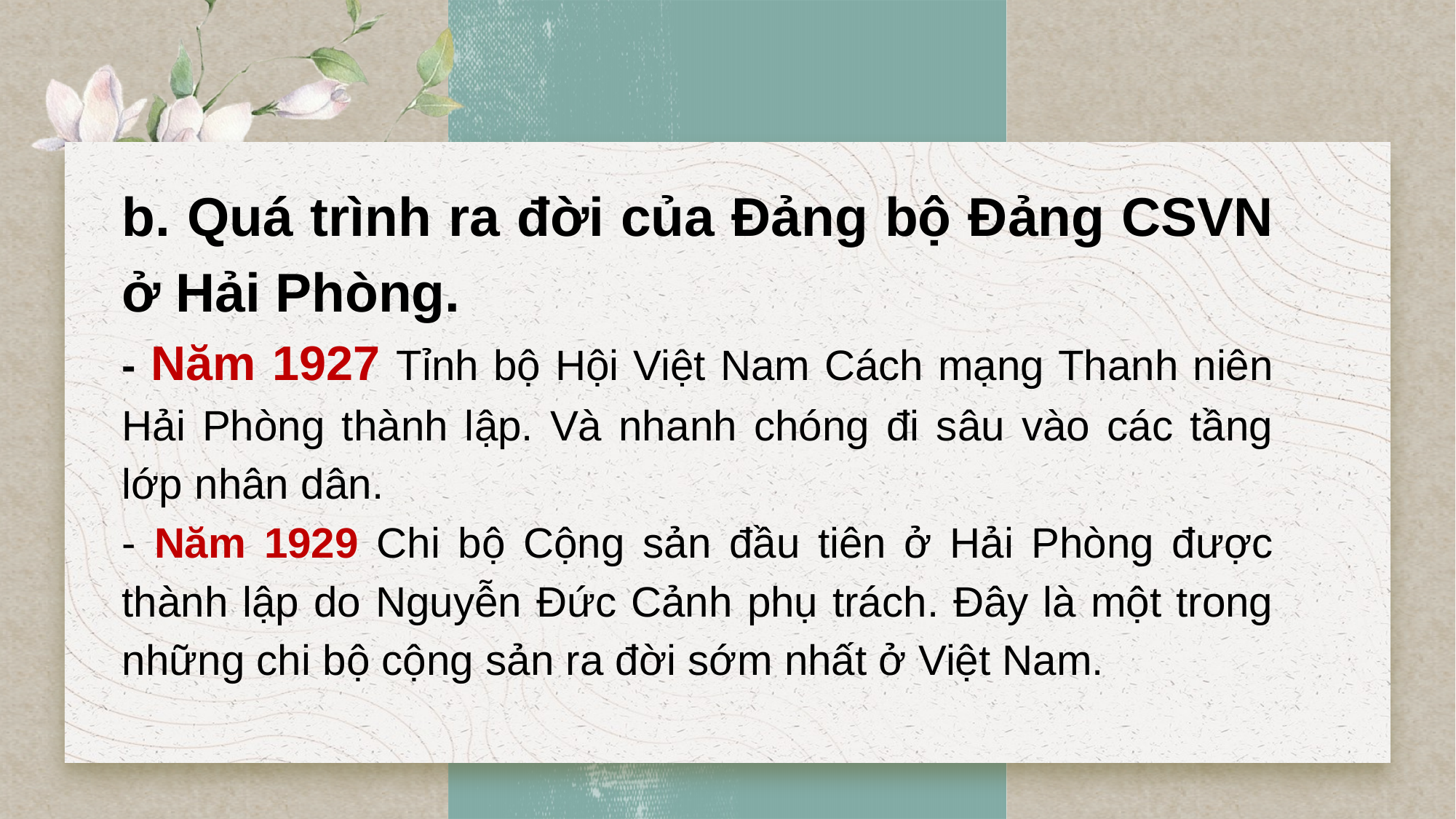

b. Quá trình ra đời của Đảng bộ Đảng CSVN ở Hải Phòng.
- Năm 1927 Tỉnh bộ Hội Việt Nam Cách mạng Thanh niên Hải Phòng thành lập. Và nhanh chóng đi sâu vào các tầng lớp nhân dân.
- Năm 1929 Chi bộ Cộng sản đầu tiên ở Hải Phòng được thành lập do Nguyễn Đức Cảnh phụ trách. Đây là một trong những chi bộ cộng sản ra đời sớm nhất ở Việt Nam.